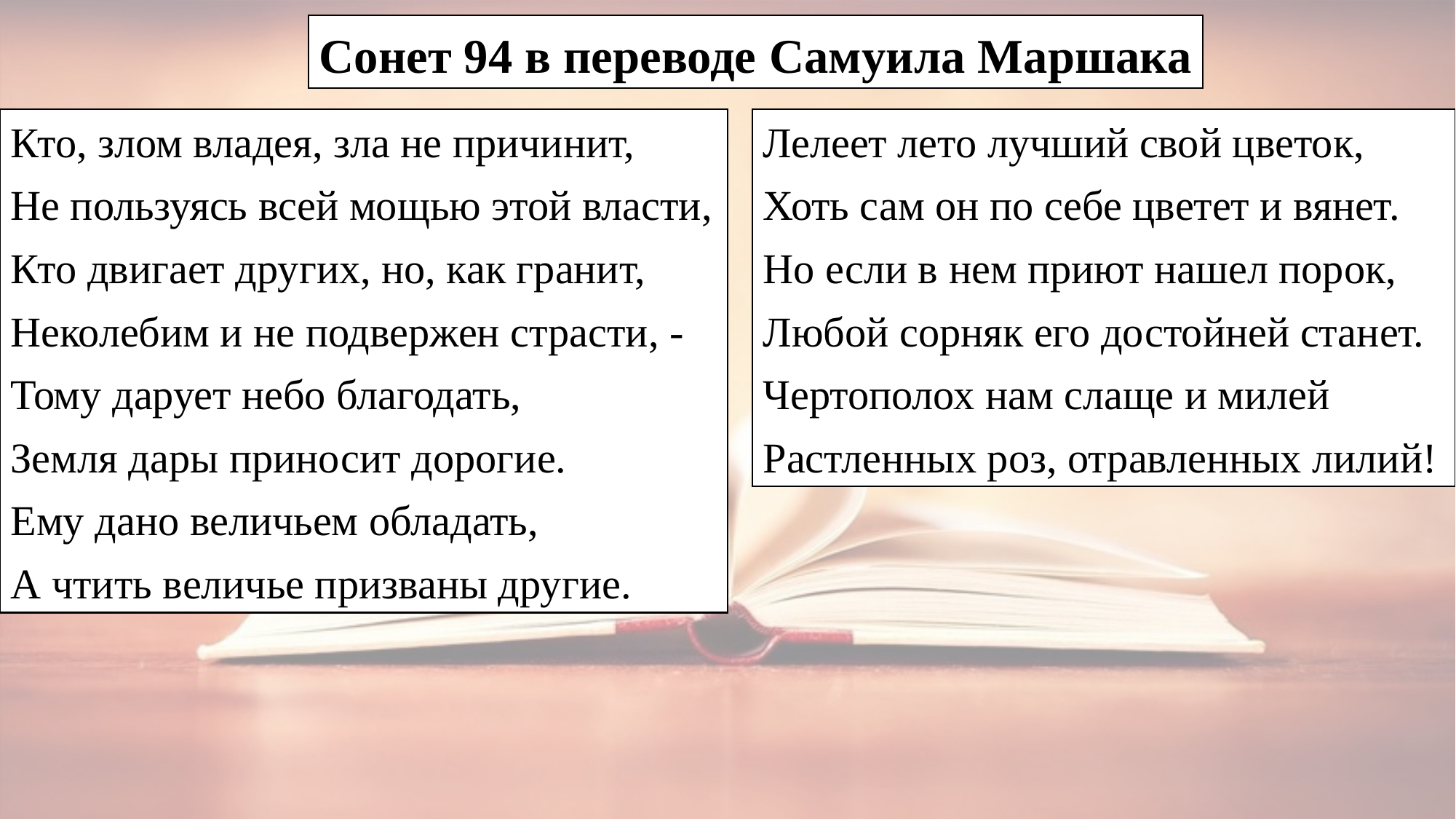

Сонет 94 в переводе Cамуила Маршака
Кто, злом владея, зла не причинит,
Не пользуясь всей мощью этой власти,
Кто двигает других, но, как гранит,
Неколебим и не подвержен страсти, -
Тому дарует небо благодать,
Земля дары приносит дорогие.
Ему дано величьем обладать,
А чтить величье призваны другие.
Лелеет лето лучший свой цветок,
Хоть сам он по себе цветет и вянет.
Но если в нем приют нашел порок,
Любой сорняк его достойней станет.
Чертополох нам слаще и милей
Растленных роз, отравленных лилий!